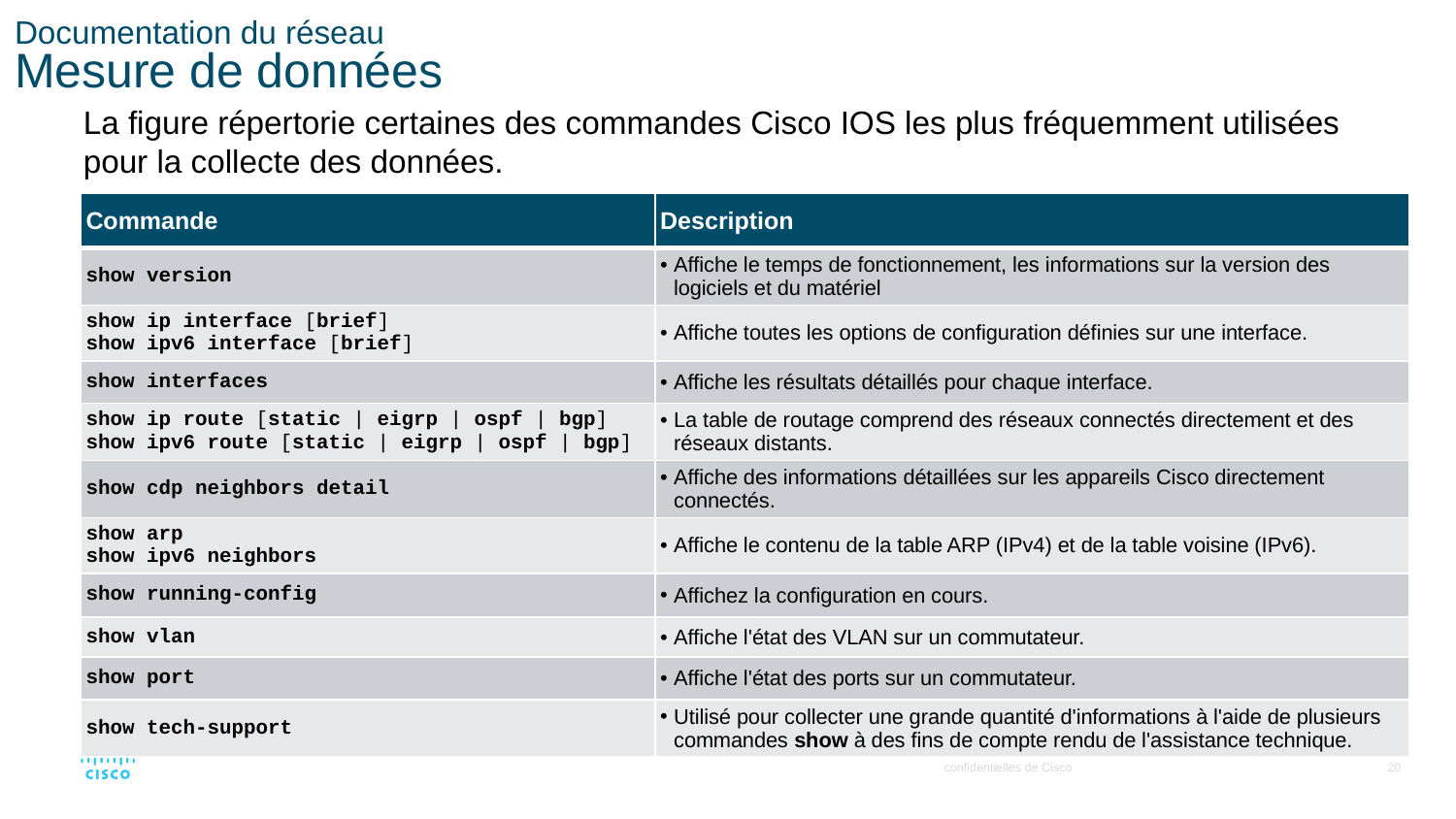

# Documentation du réseau Mesure de données
La figure répertorie certaines des commandes Cisco IOS les plus fréquemment utilisées pour la collecte des données.
| Commande | Description |
| --- | --- |
| show version | Affiche le temps de fonctionnement, les informations sur la version des logiciels et du matériel |
| show ip interface [brief] show ipv6 interface [brief] | Affiche toutes les options de configuration définies sur une interface. |
| show interfaces | Affiche les résultats détaillés pour chaque interface. |
| show ip route [static | eigrp | ospf | bgp] show ipv6 route [static | eigrp | ospf | bgp] | La table de routage comprend des réseaux connectés directement et des réseaux distants. |
| show cdp neighbors detail | Affiche des informations détaillées sur les appareils Cisco directement connectés. |
| show arp show ipv6 neighbors | Affiche le contenu de la table ARP (IPv4) et de la table voisine (IPv6). |
| show running-config | Affichez la configuration en cours. |
| show vlan | Affiche l'état des VLAN sur un commutateur. |
| show port | Affiche l'état des ports sur un commutateur. |
| show tech-support | Utilisé pour collecter une grande quantité d'informations à l'aide de plusieurs commandes show à des fins de compte rendu de l'assistance technique. |